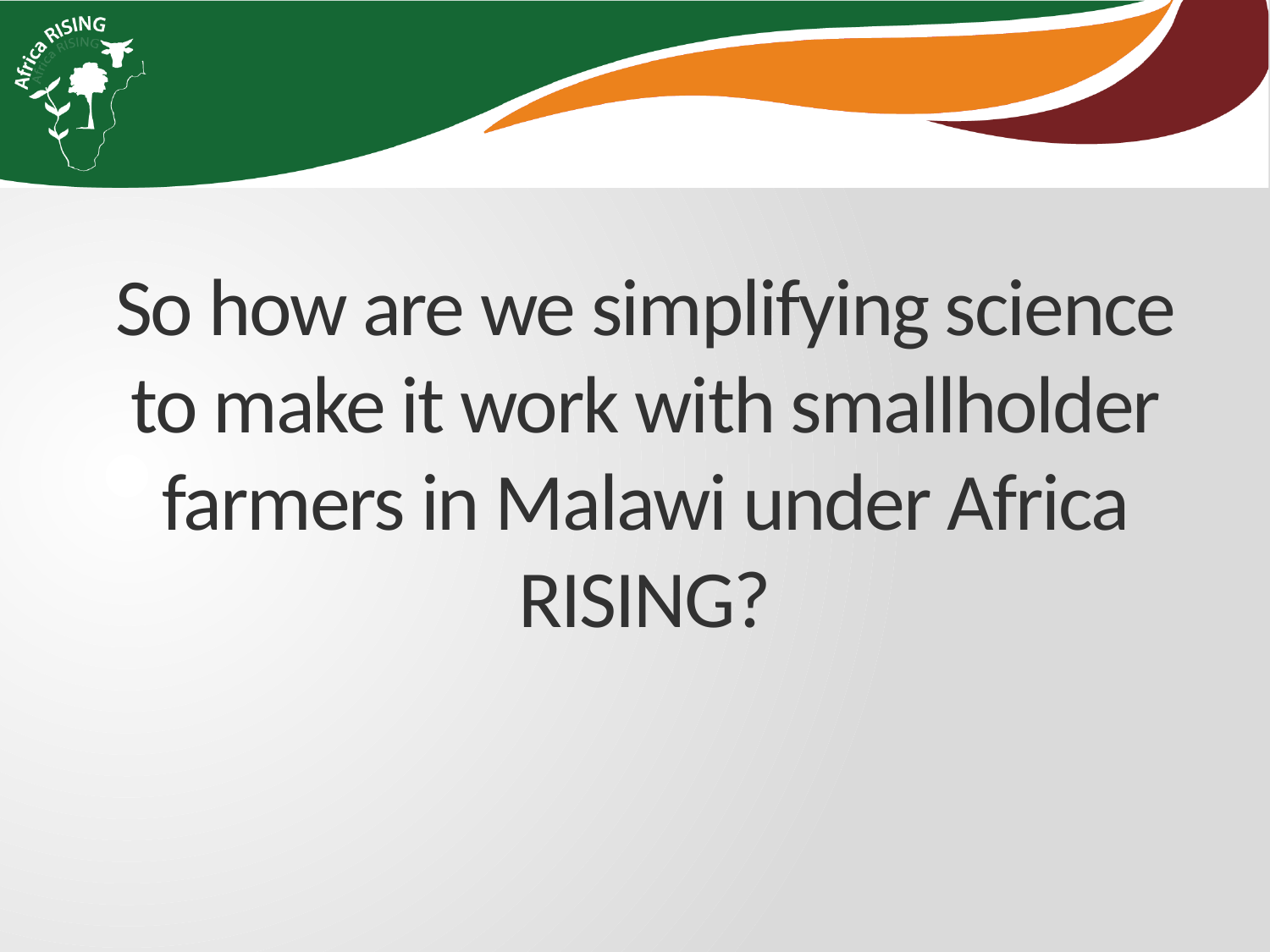

# So how are we simplifying science to make it work with smallholder farmers in Malawi under Africa RISING?